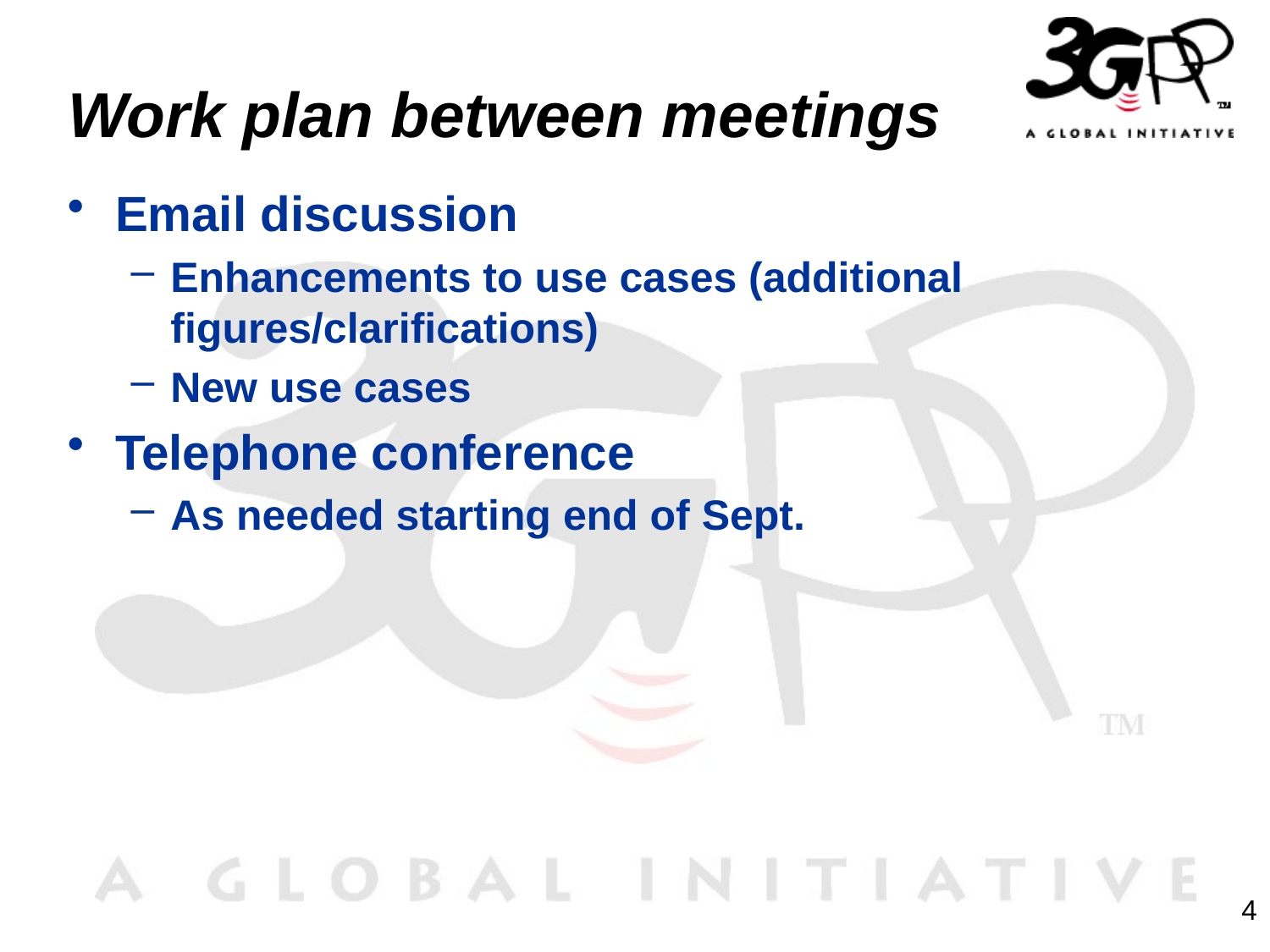

# Work plan between meetings
Email discussion
Enhancements to use cases (additional figures/clarifications)
New use cases
Telephone conference
As needed starting end of Sept.
4